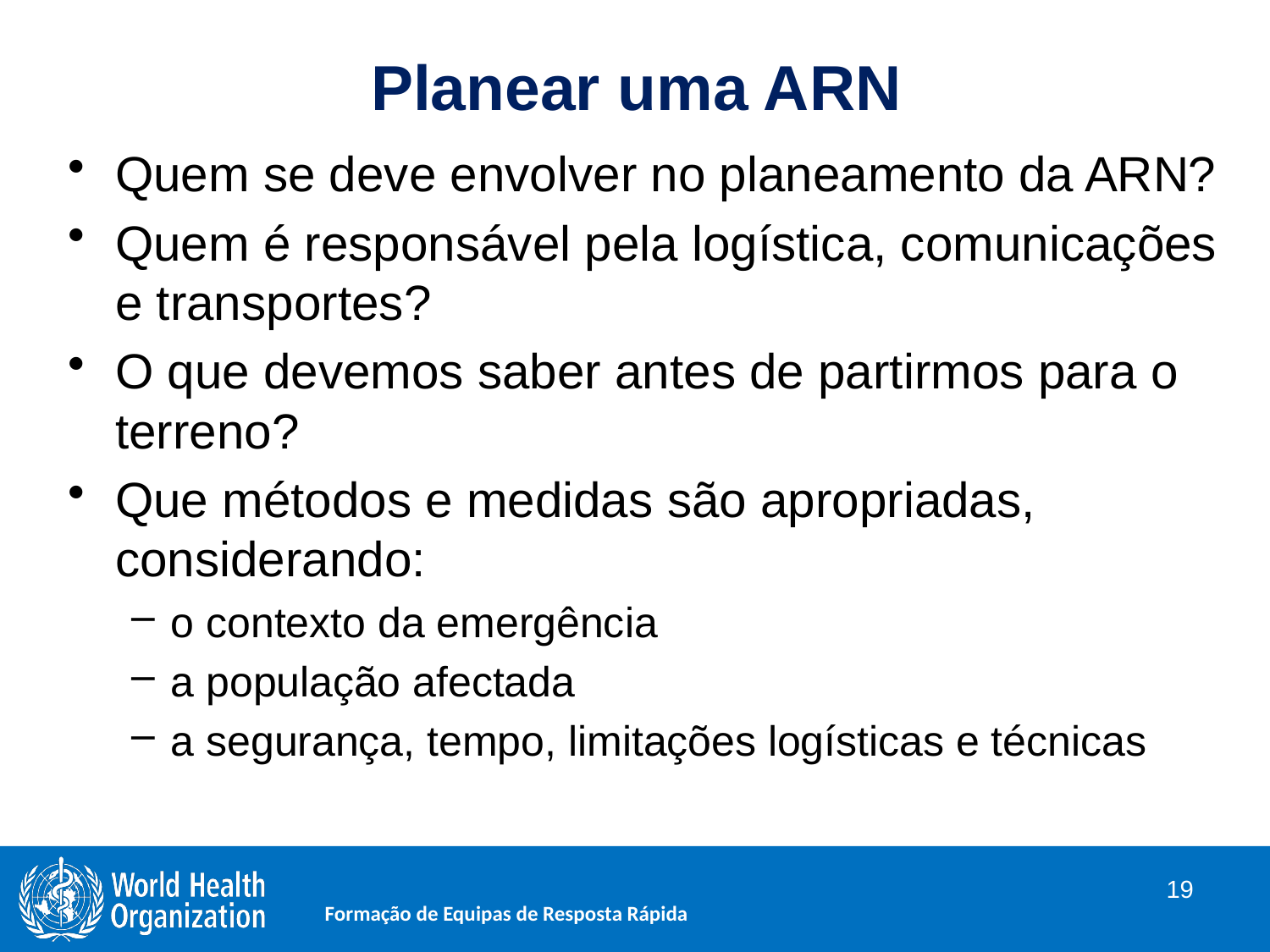

# Planear uma ARN
Quem se deve envolver no planeamento da ARN?
Quem é responsável pela logística, comunicações e transportes?
O que devemos saber antes de partirmos para o terreno?
Que métodos e medidas são apropriadas, considerando:
o contexto da emergência
a população afectada
a segurança, tempo, limitações logísticas e técnicas

19